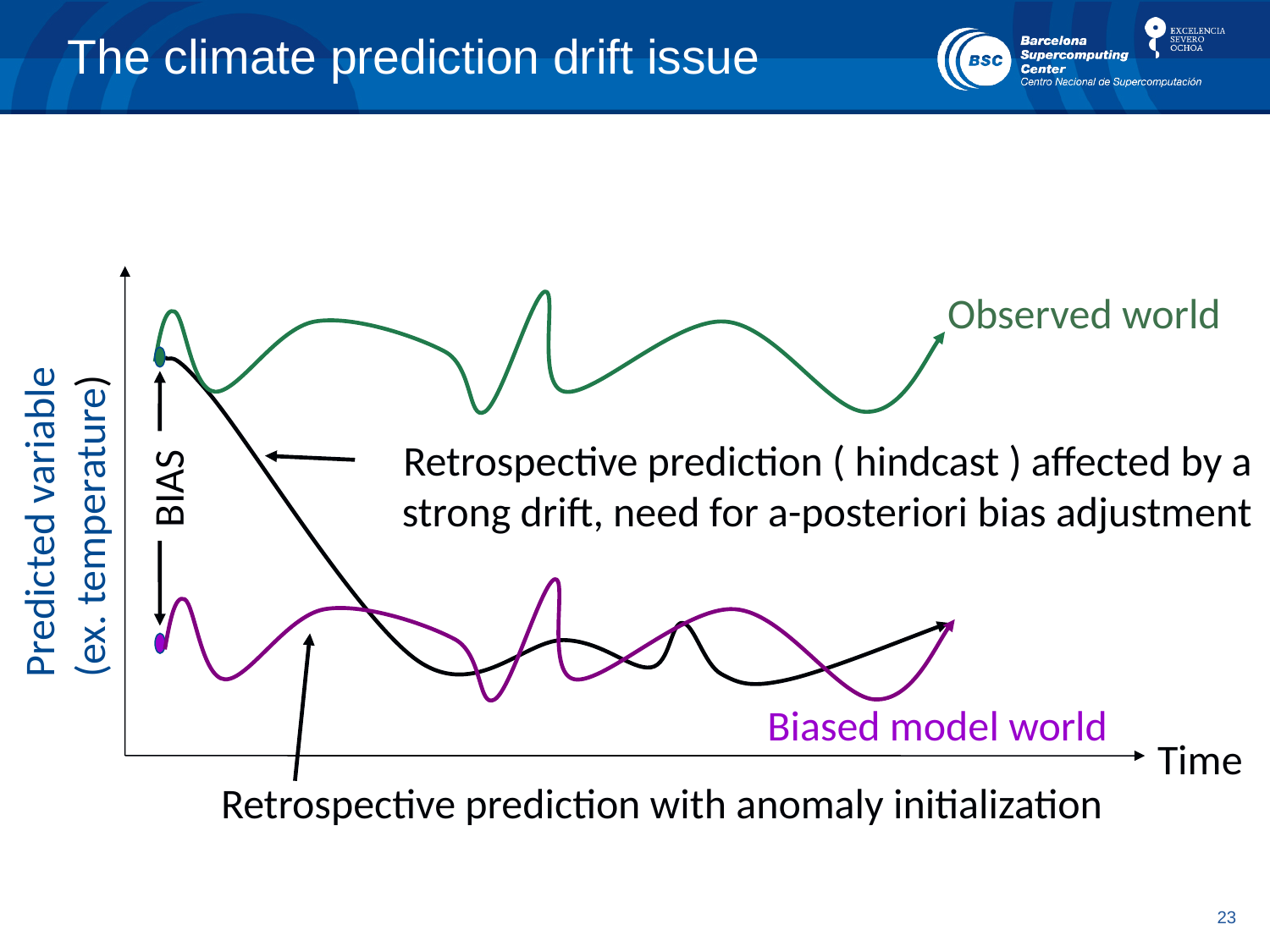

# The climate prediction drift issue

Observed world

Retrospective prediction ( hindcast ) affected by a strong drift, need for a-posteriori bias adjustment
BIAS
Predicted variable (ex. temperature)

Biased model world
Time

Retrospective prediction with anomaly initialization